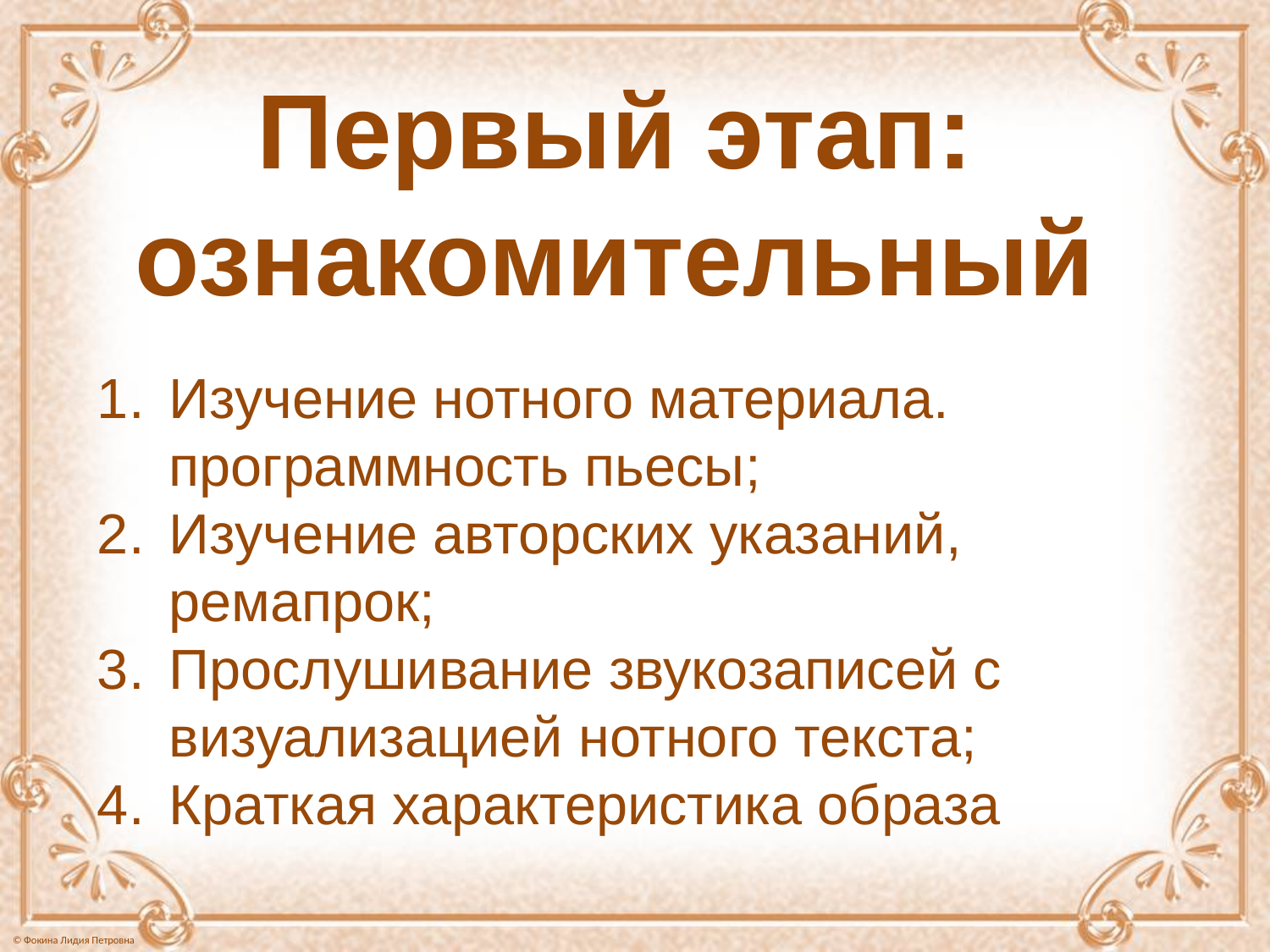

Первый этап: ознакомительный
Изучение нотного материала. программность пьесы;
Изучение авторских указаний, ремапрок;
Прослушивание звукозаписей с визуализацией нотного текста;
Краткая характеристика образа